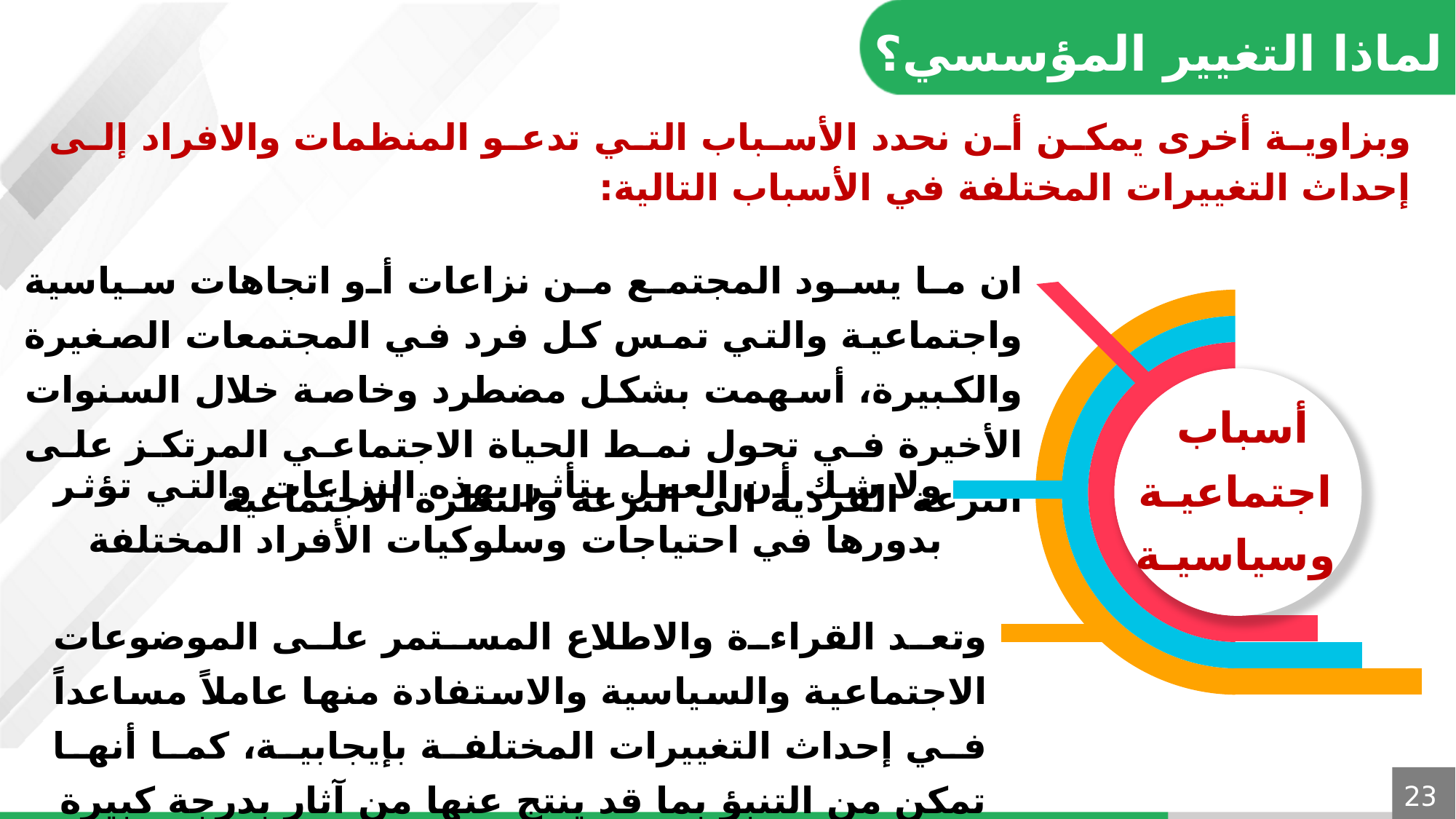

لماذا التغيير المؤسسي؟
وبزاوية أخرى يمكن أن نحدد الأسباب التي تدعو المنظمات والافراد إلى إحداث التغييرات المختلفة في الأسباب التالية:
ان ما يسود المجتمع من نزاعات أو اتجاهات سياسية واجتماعية والتي تمس كل فرد في المجتمعات الصغيرة والكبيرة، أسهمت بشكل مضطرد وخاصة خلال السنوات الأخيرة في تحول نمط الحياة الاجتماعي المرتكز على النزعة الفردية الى النزعة والنظرة الاجتماعية

أسباب
اجتماعيـة وسياسيـة
ولا شك أن العمل يتأثر بهذه النزاعات والتي تؤثر بدورها في احتياجات وسلوكيات الأفراد المختلفة

وتعد القراءة والاطلاع المستمر على الموضوعات الاجتماعية والسياسية والاستفادة منها عاملاً مساعداً في إحداث التغييرات المختلفة بإيجابية، كما أنها تمكن من التنبؤ بما قد ينتج عنها من آثار بدرجة كبيرة

23